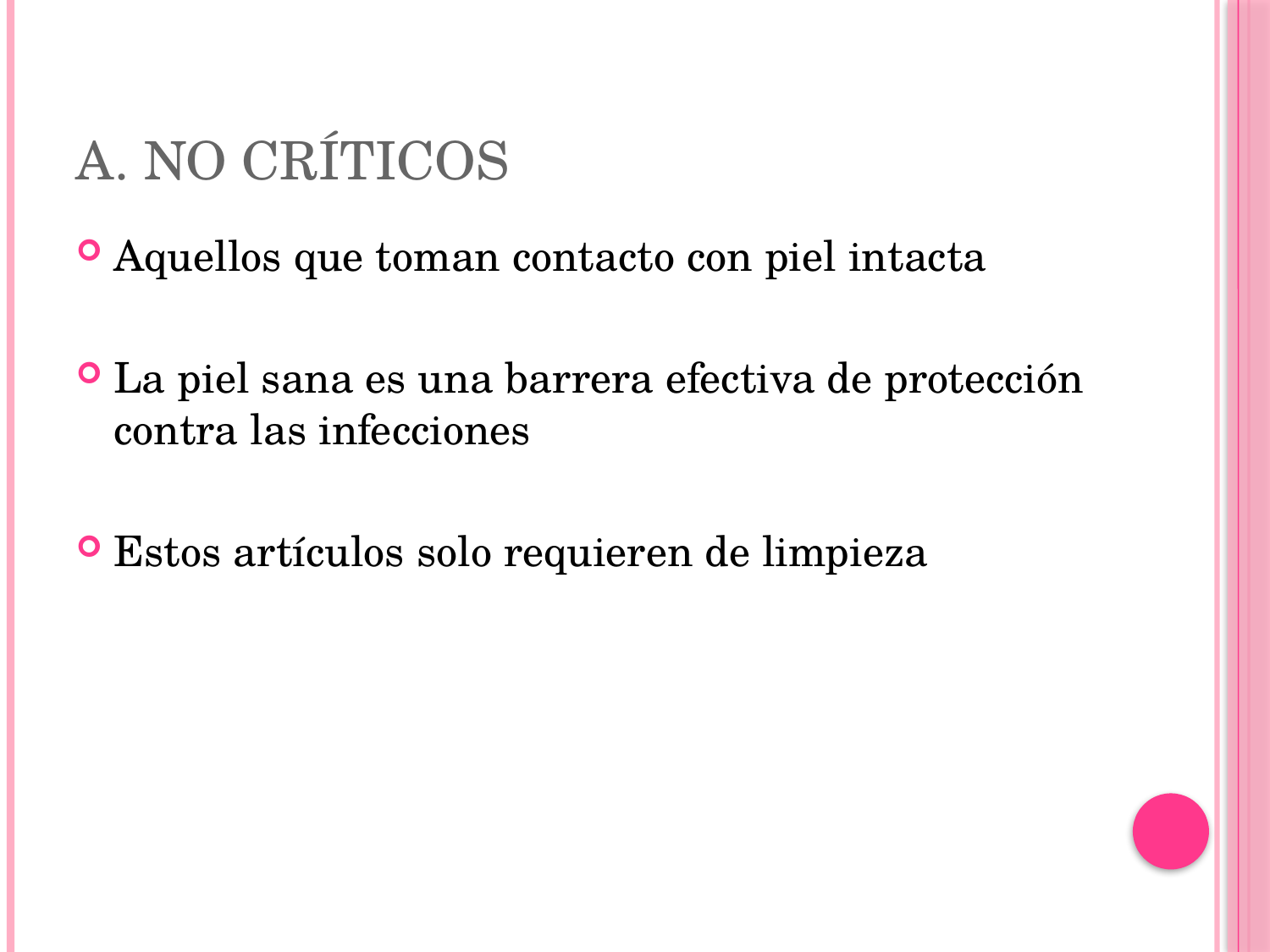

# A. No críticos
Aquellos que toman contacto con piel intacta

La piel sana es una barrera efectiva de protección contra las infecciones

Estos artículos solo requieren de limpieza